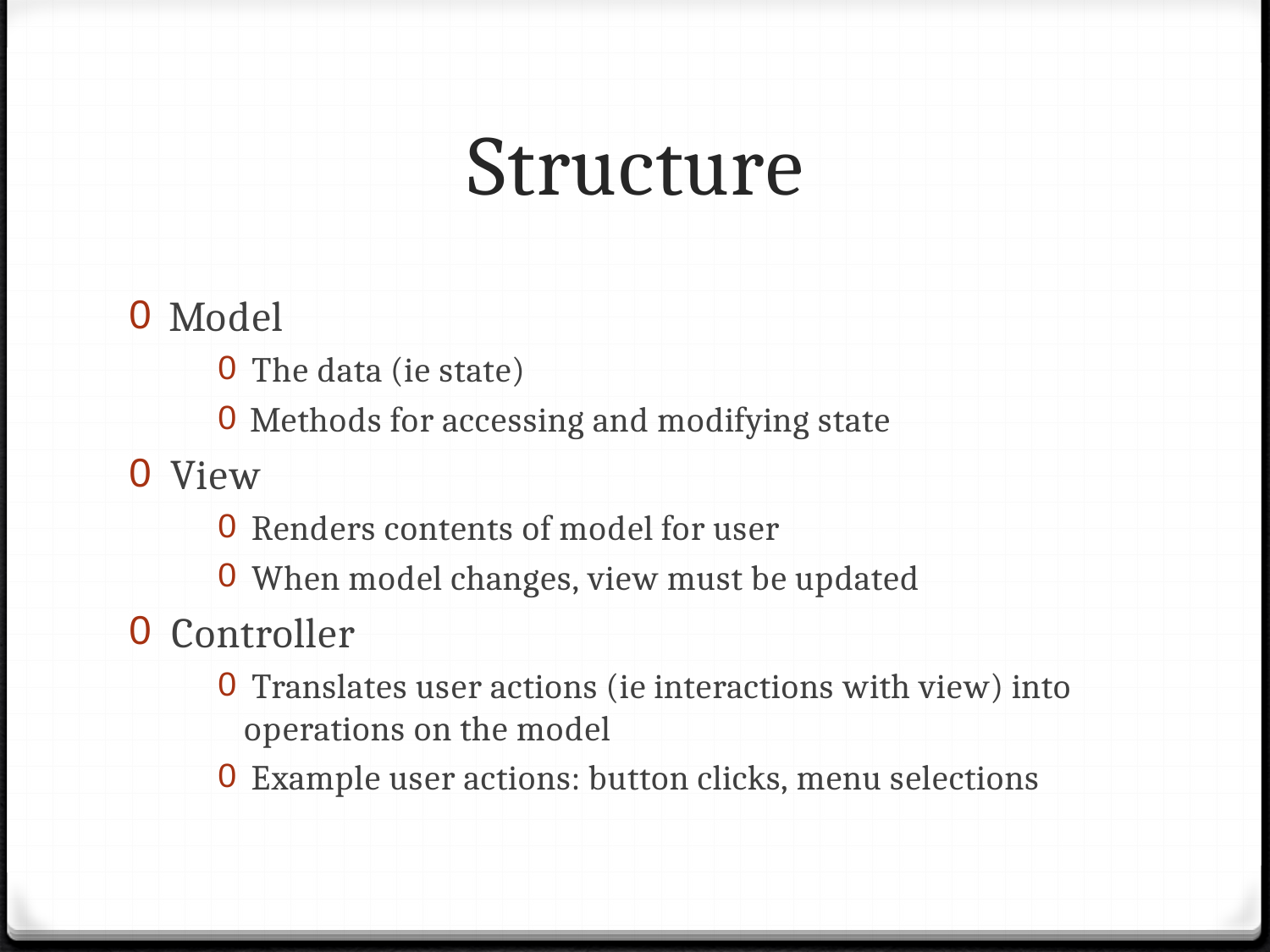

# Structure
 Model
 The data (ie state)
 Methods for accessing and modifying state
 View
 Renders contents of model for user
 When model changes, view must be updated
 Controller
 Translates user actions (ie interactions with view) into operations on the model
 Example user actions: button clicks, menu selections